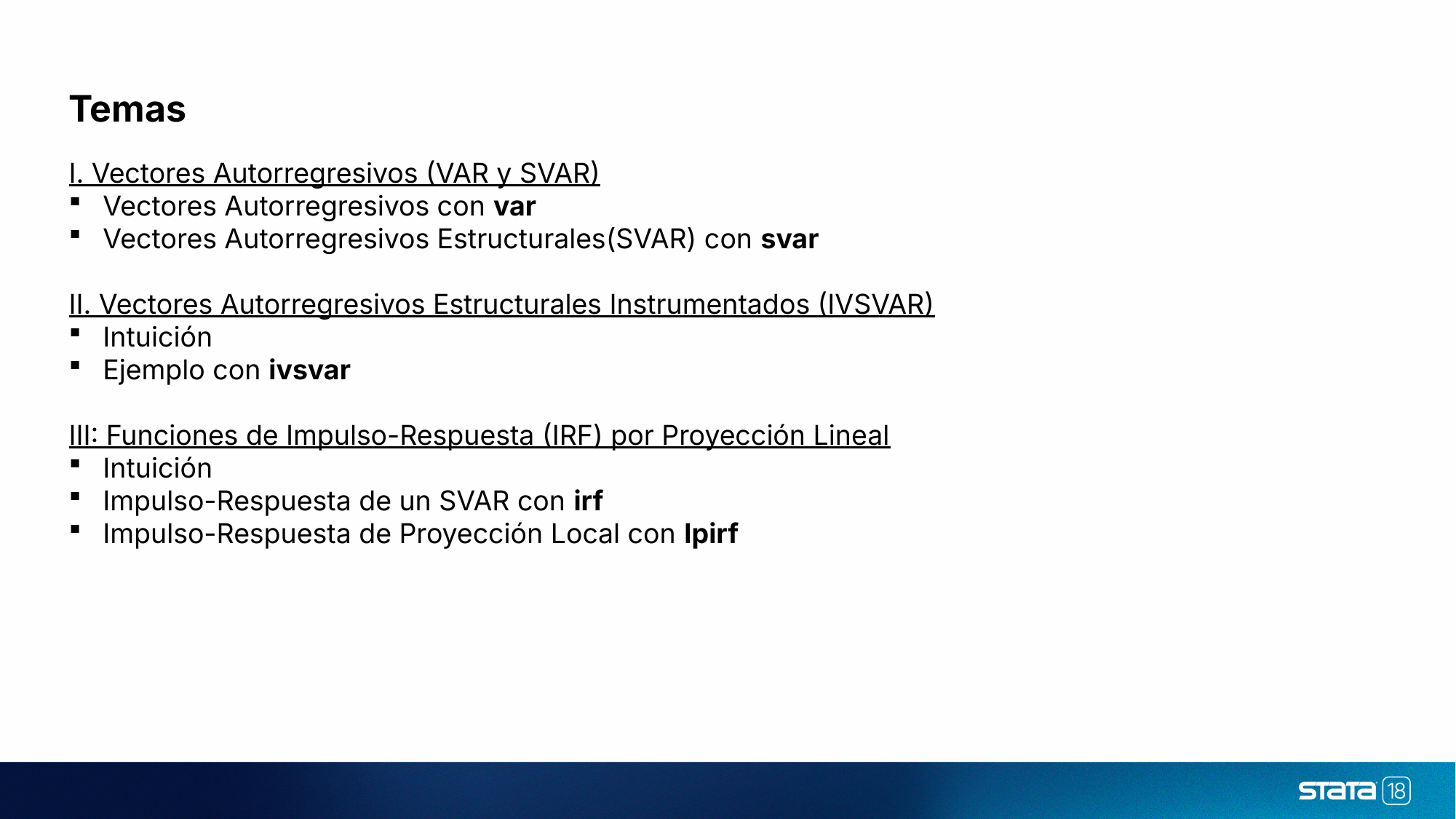

Temas
I. Vectores Autorregresivos (VAR y SVAR)
Vectores Autorregresivos con var
Vectores Autorregresivos Estructurales(SVAR) con svar

II. Vectores Autorregresivos Estructurales Instrumentados (IVSVAR)
Intuición
Ejemplo con ivsvar

III: Funciones de Impulso-Respuesta (IRF) por Proyección Lineal
Intuición
Impulso-Respuesta de un SVAR con irf
Impulso-Respuesta de Proyección Local con lpirf